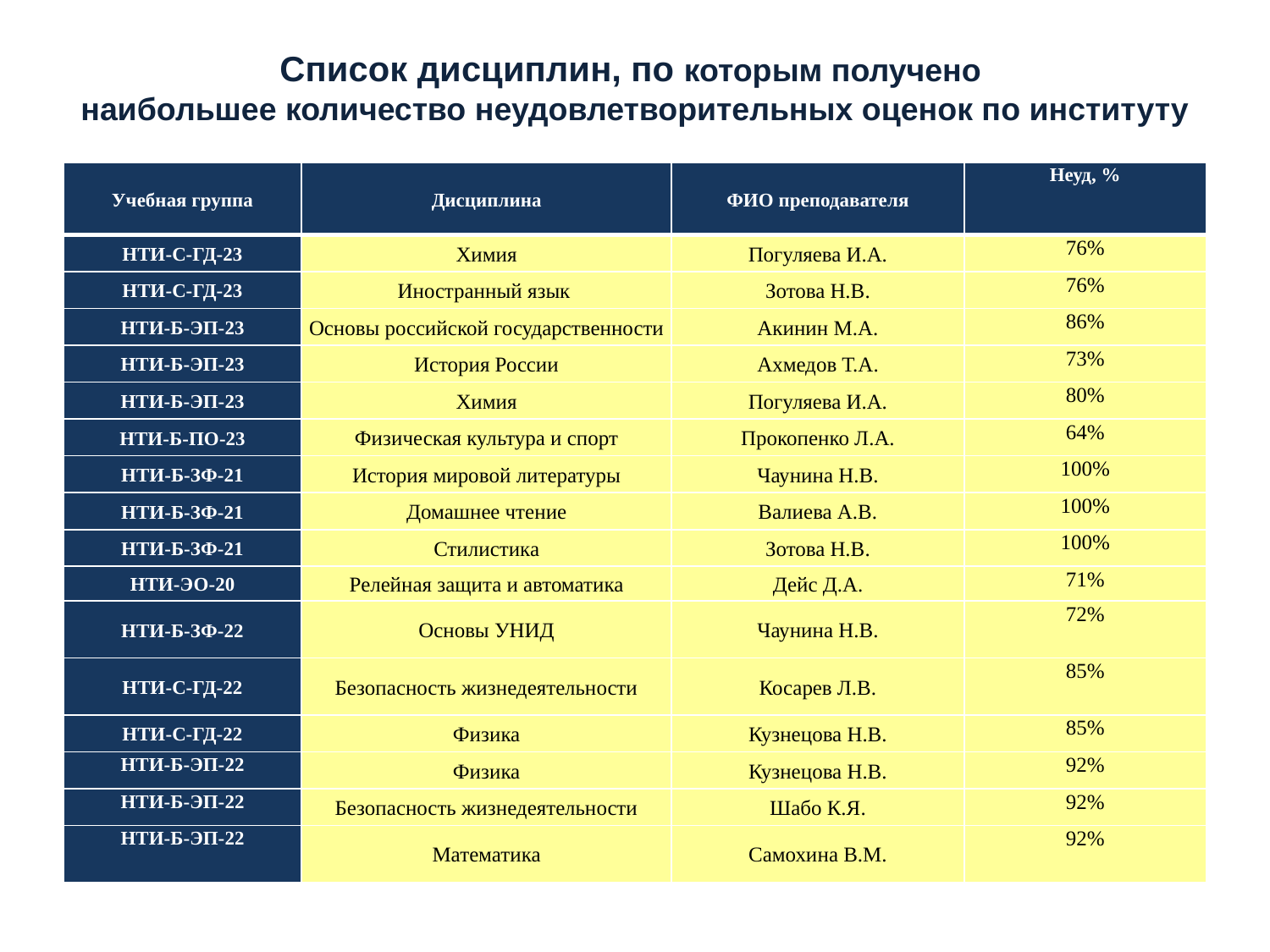

# Список дисциплин, по которым получено наибольшее количество неудовлетворительных оценок по институту
| Учебная группа | Дисциплина | ФИО преподавателя | Неуд, % |
| --- | --- | --- | --- |
| НТИ-С-ГД-23 | Химия | Погуляева И.А. | 76% |
| НТИ-С-ГД-23 | Иностранный язык | Зотова Н.В. | 76% |
| НТИ-Б-ЭП-23 | Основы российской государственности | Акинин М.А. | 86% |
| НТИ-Б-ЭП-23 | История России | Ахмедов Т.А. | 73% |
| НТИ-Б-ЭП-23 | Химия | Погуляева И.А. | 80% |
| НТИ-Б-ПО-23 | Физическая культура и спорт | Прокопенко Л.А. | 64% |
| НТИ-Б-ЗФ-21 | История мировой литературы | Чаунина Н.В. | 100% |
| НТИ-Б-ЗФ-21 | Домашнее чтение | Валиева А.В. | 100% |
| НТИ-Б-ЗФ-21 | Стилистика | Зотова Н.В. | 100% |
| НТИ-ЭО-20 | Релейная защита и автоматика | Дейс Д.А. | 71% |
| НТИ-Б-ЗФ-22 | Основы УНИД | Чаунина Н.В. | 72% |
| НТИ-С-ГД-22 | Безопасность жизнедеятельности | Косарев Л.В. | 85% |
| НТИ-С-ГД-22 | Физика | Кузнецова Н.В. | 85% |
| НТИ-Б-ЭП-22 | Физика | Кузнецова Н.В. | 92% |
| НТИ-Б-ЭП-22 | Безопасность жизнедеятельности | Шабо К.Я. | 92% |
| НТИ-Б-ЭП-22 | Математика | Самохина В.М. | 92% |